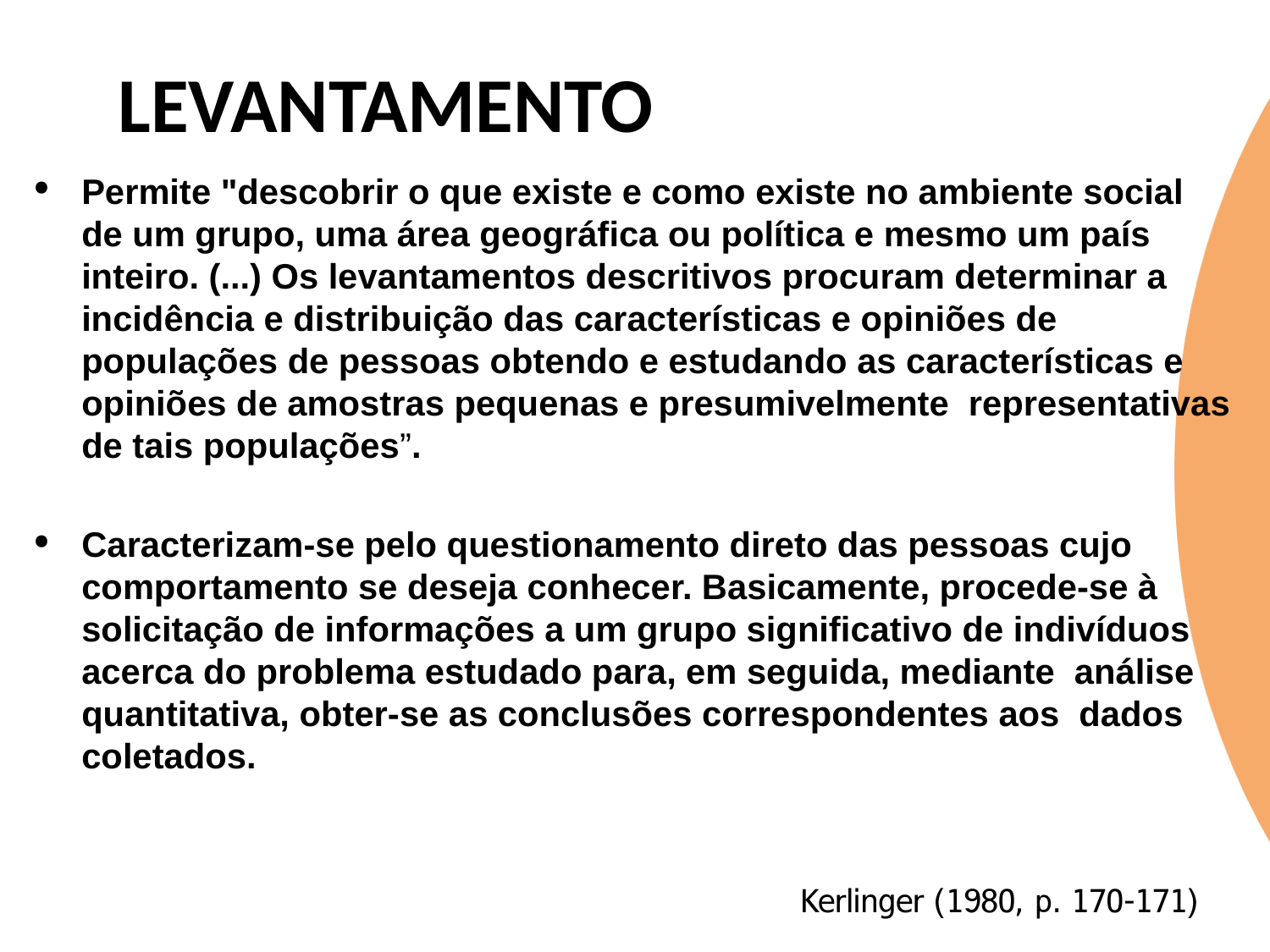

# LEVANTAMENTO
Permite "descobrir o que existe e como existe no ambiente social  de um grupo, uma área geográfica ou política e mesmo um país  inteiro. (...) Os levantamentos descritivos procuram determinar a  incidência e distribuição das características e opiniões de  populações de pessoas obtendo e estudando as características e  opiniões de amostras pequenas e presumivelmente  representativas de tais populações”.

Caracterizam-se pelo questionamento direto das pessoas cujo  comportamento se deseja conhecer. Basicamente, procede-se à  solicitação de informações a um grupo significativo de indivíduos  acerca do problema estudado para, em seguida, mediante  análise quantitativa, obter-se as conclusões correspondentes aos  dados coletados.
Kerlinger (1980, p. 170-171)